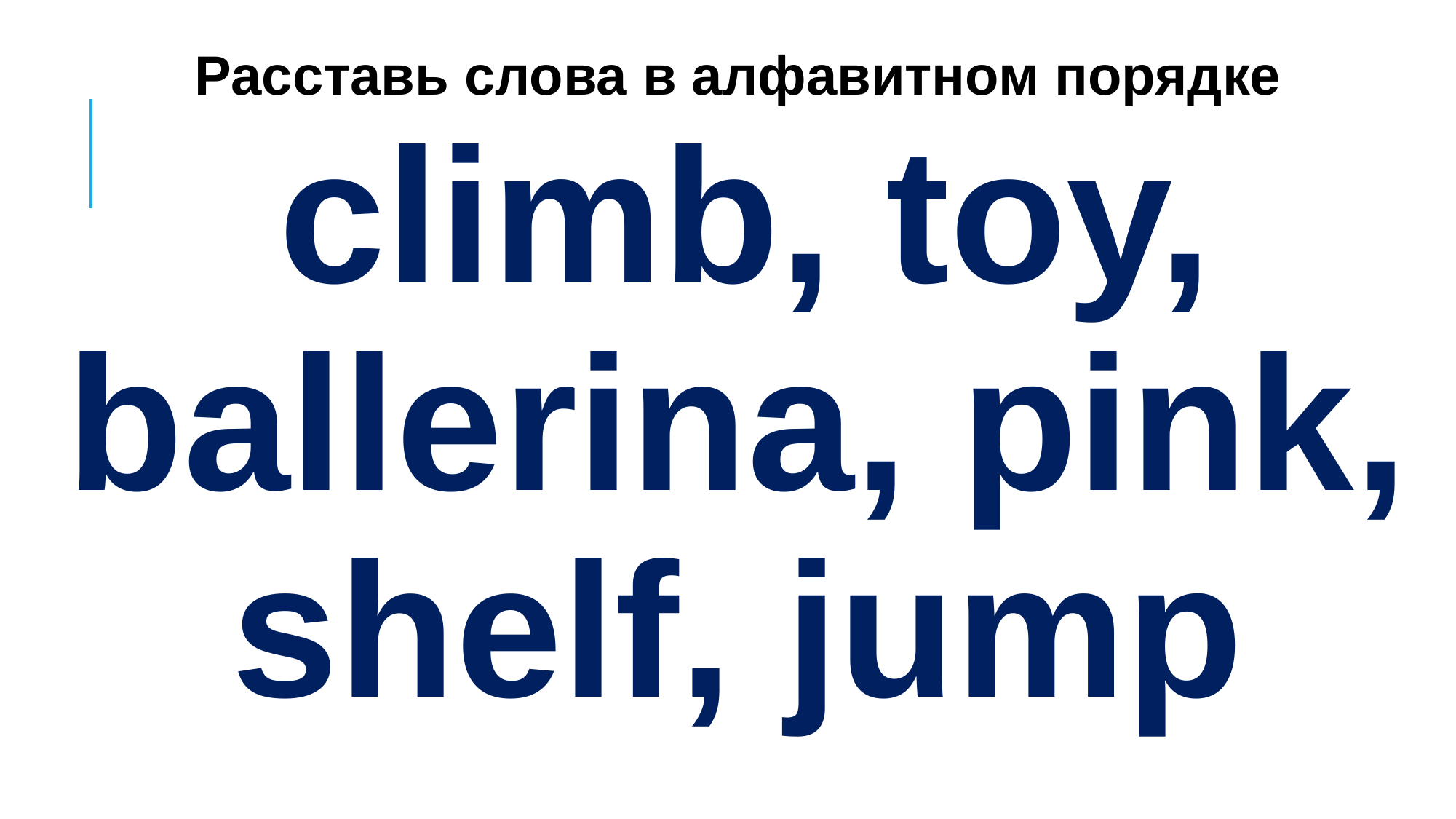

Расставь слова в алфавитном порядке
climb, toy, ballerina, pink, shelf, jump